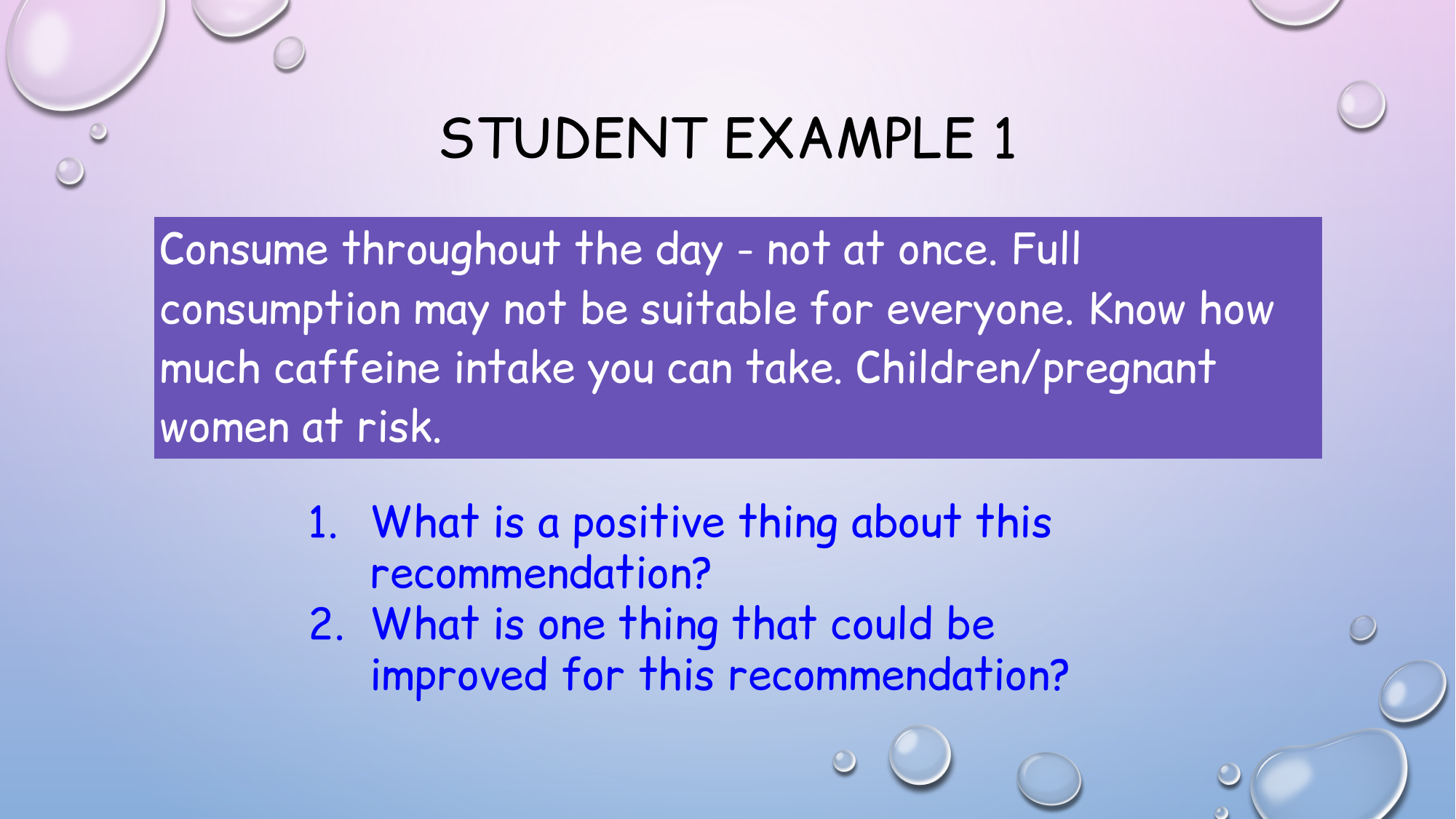

# Student example 1
| Consume throughout the day - not at once. Full consumption may not be suitable for everyone. Know how much caffeine intake you can take. Children/pregnant women at risk. |
| --- |
What is a positive thing about this recommendation?
What is one thing that could be improved for this recommendation?